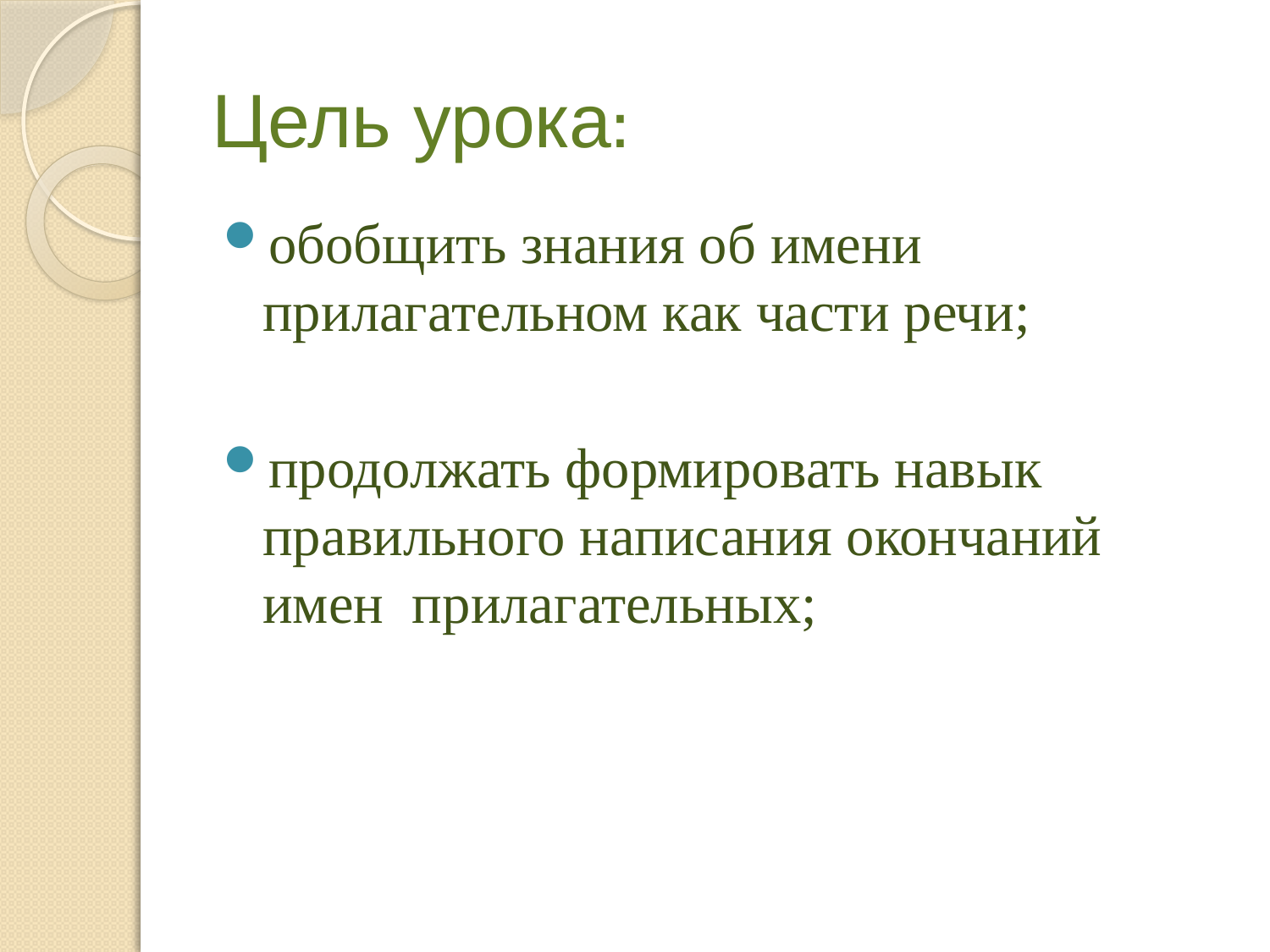

# Цель урока:
обобщить знания об имени прилагательном как части речи;

продолжать формировать навык правильного написания окончаний     имен  прилагательных;